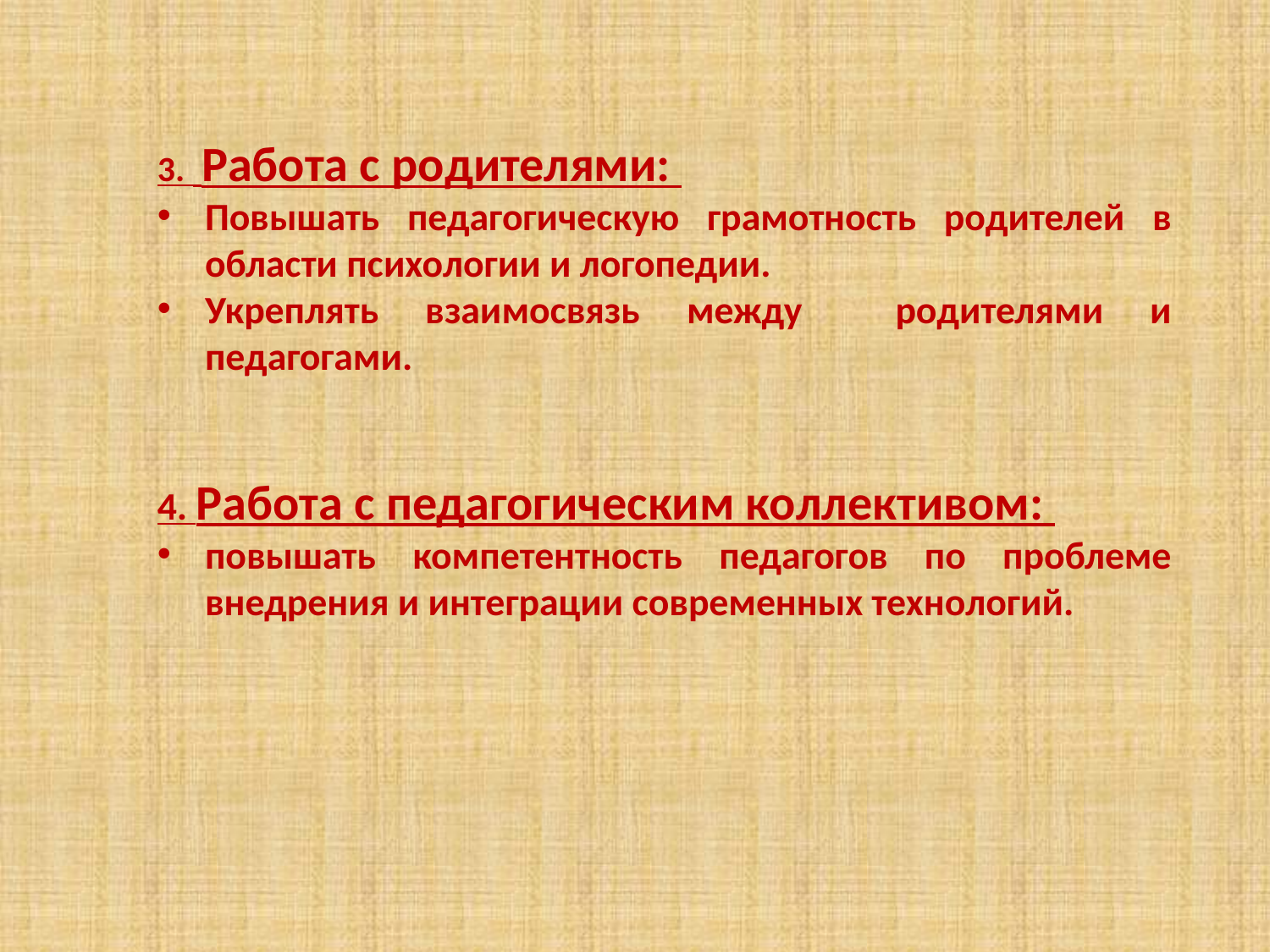

3.  Работа с родителями:
Повышать педагогическую грамотность родителей в области психологии и логопедии.
Укреплять взаимосвязь между  родителями и педагогами.

4. Работа с педагогическим коллективом:
повышать компетентность педагогов по проблеме внедрения и интеграции современных технологий.